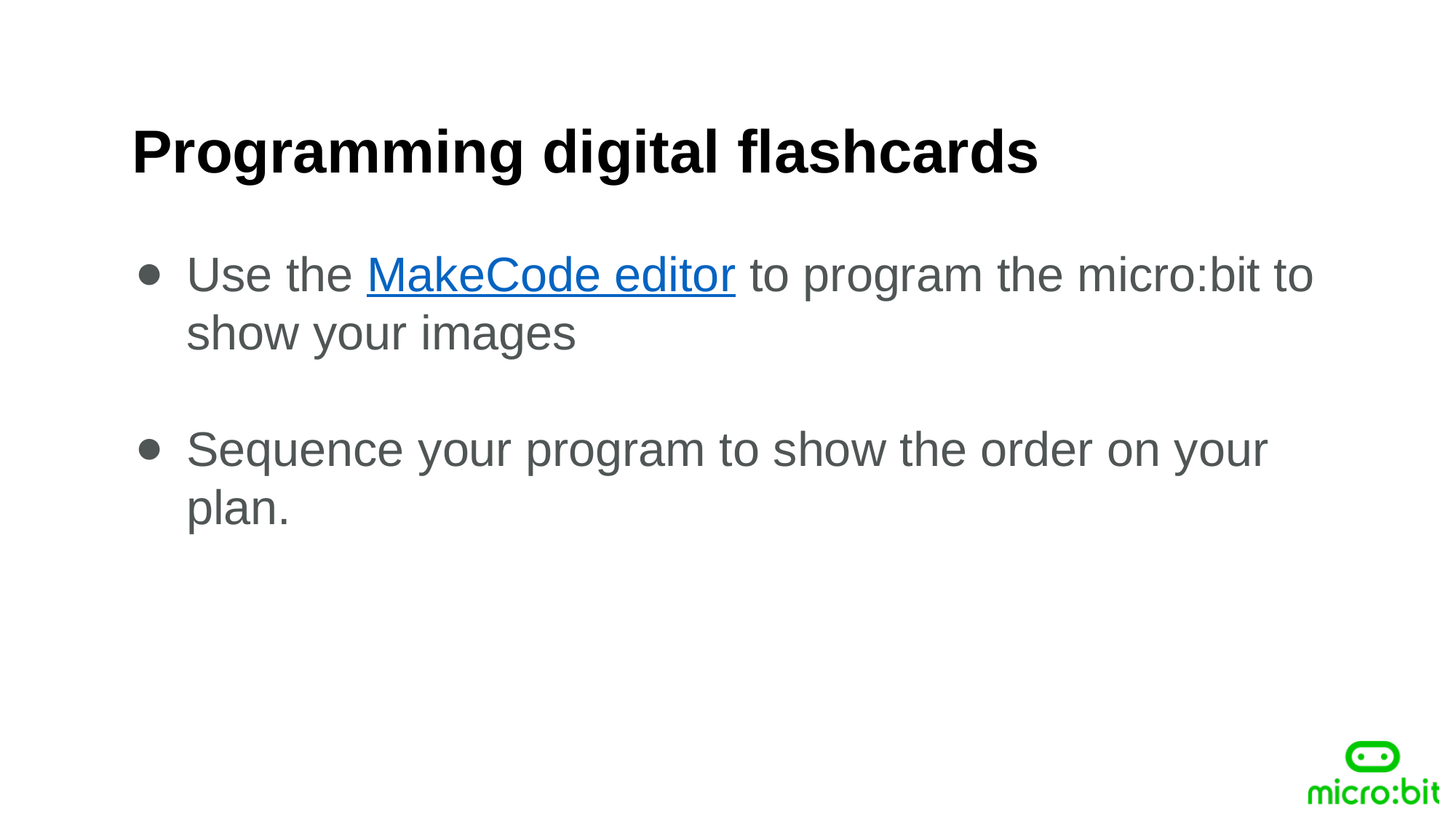

Programming digital flashcards

Use the MakeCode editor to program the micro:bit to show your images

Sequence your program to show the order on your plan.